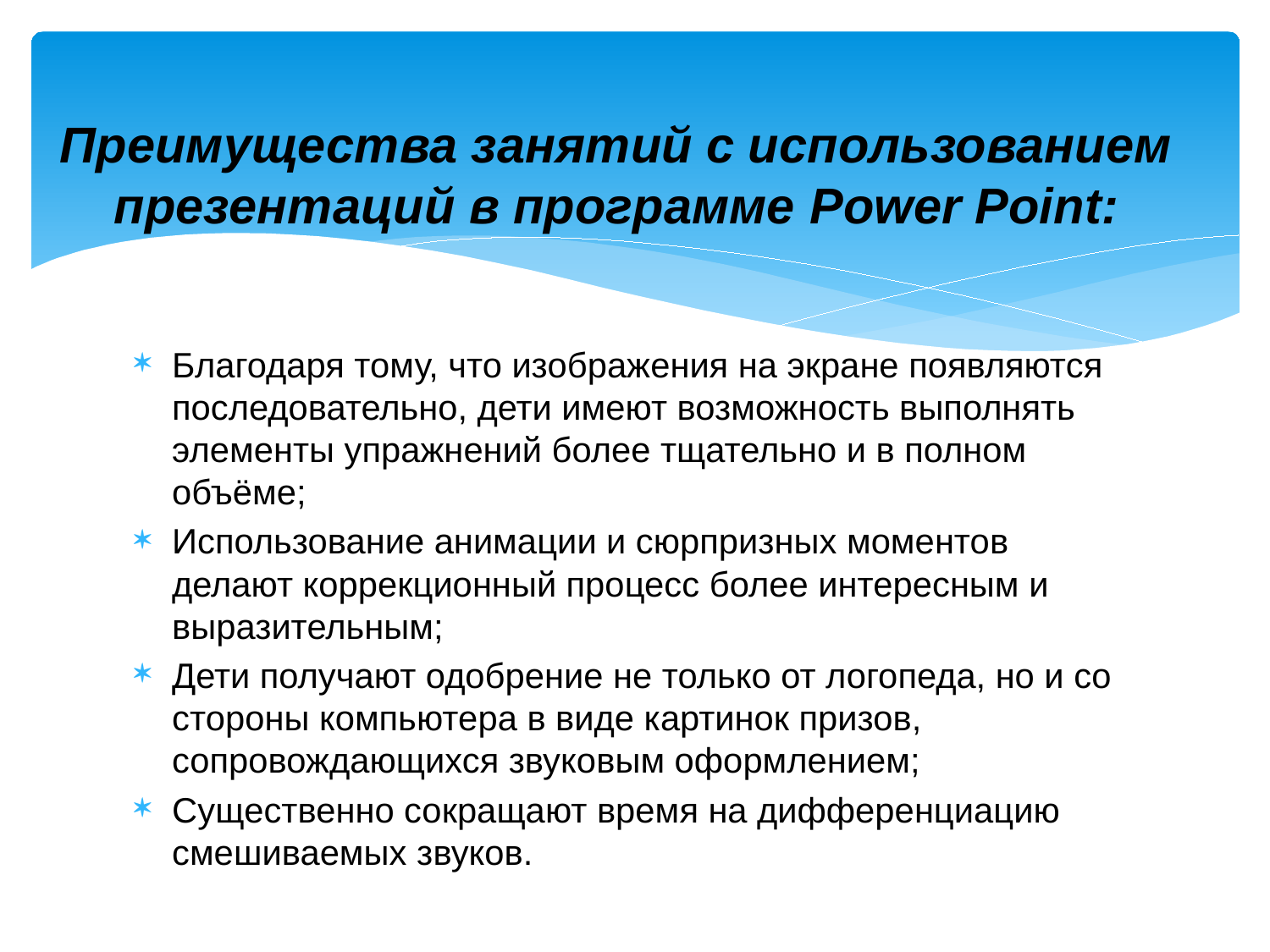

# Преимущества занятий с использованием презентаций в программе Power Point:
Благодаря тому, что изображения на экране появляются последовательно, дети имеют возможность выполнять элементы упражнений более тщательно и в полном объёме;
Использование анимации и сюрпризных моментов делают коррекционный процесс более интересным и выразительным;
Дети получают одобрение не только от логопеда, но и со стороны компьютера в виде картинок призов, сопровождающихся звуковым оформлением;
Существенно сокращают время на дифференциацию смешиваемых звуков.